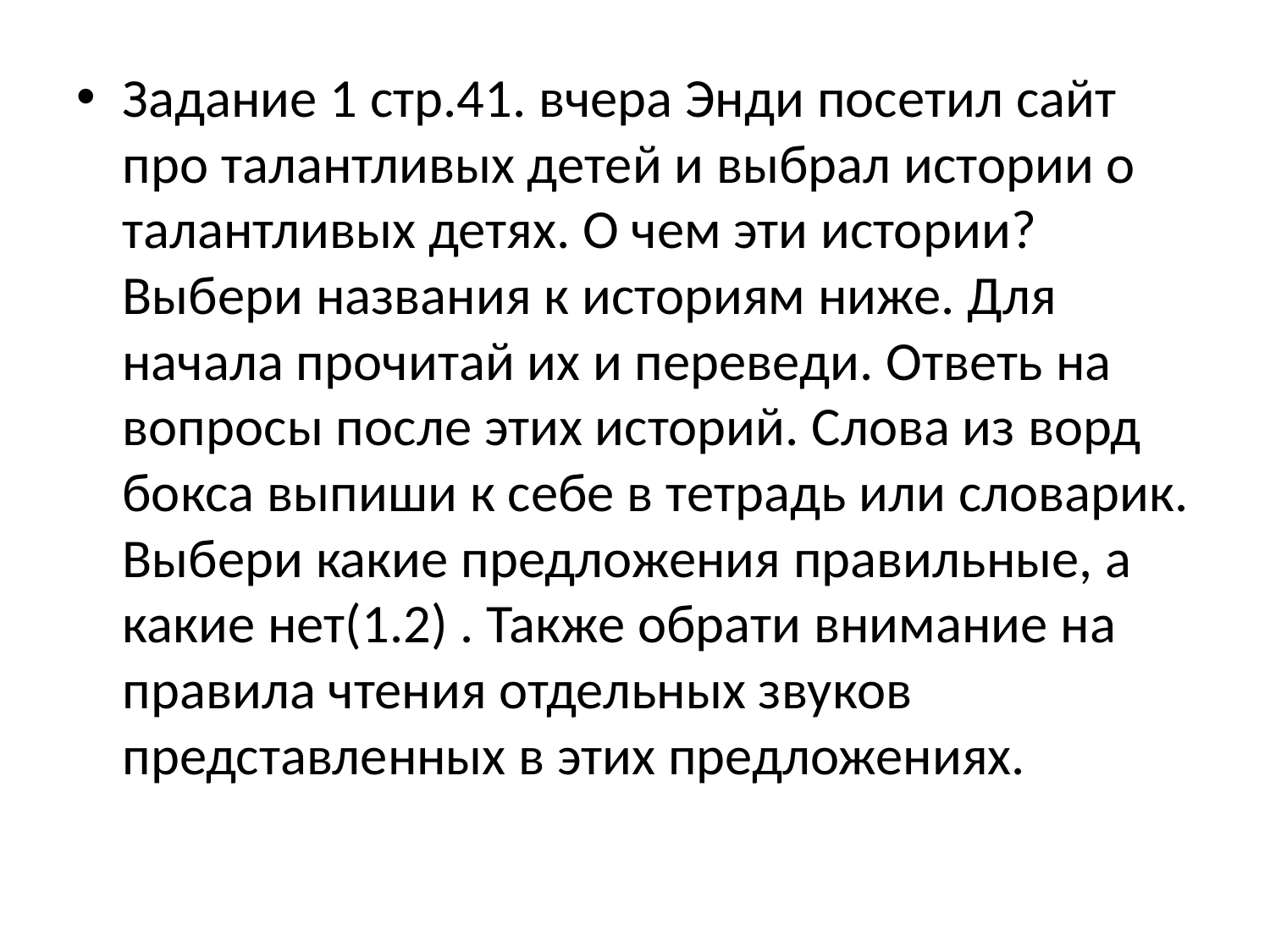

Задание 1 стр.41. вчера Энди посетил сайт про талантливых детей и выбрал истории о талантливых детях. О чем эти истории? Выбери названия к историям ниже. Для начала прочитай их и переведи. Ответь на вопросы после этих историй. Слова из ворд бокса выпиши к себе в тетрадь или словарик. Выбери какие предложения правильные, а какие нет(1.2) . Также обрати внимание на правила чтения отдельных звуков представленных в этих предложениях.